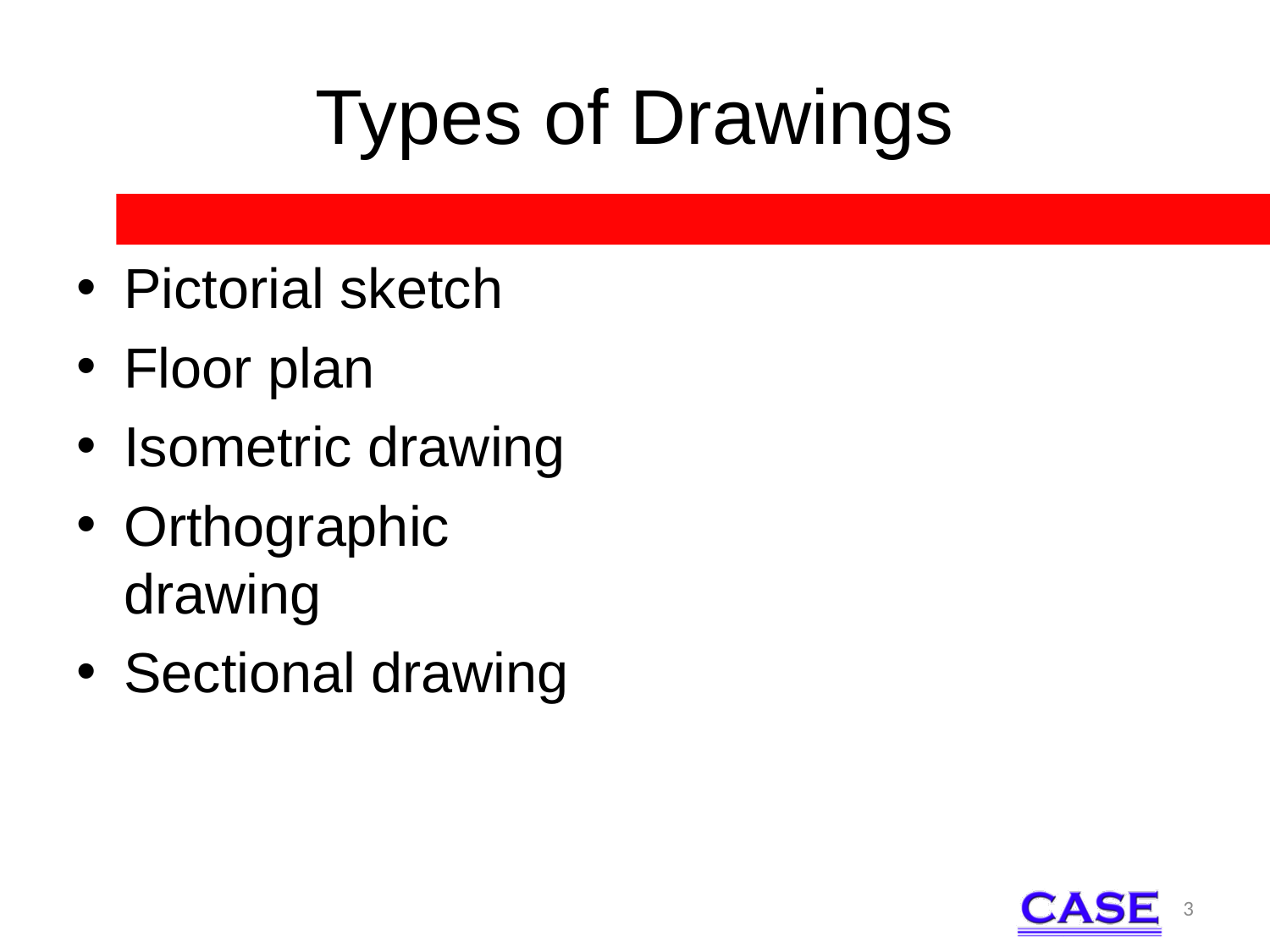

# Types of Drawings
Pictorial sketch
Floor plan
Isometric drawing
Orthographic drawing
Sectional drawing

3